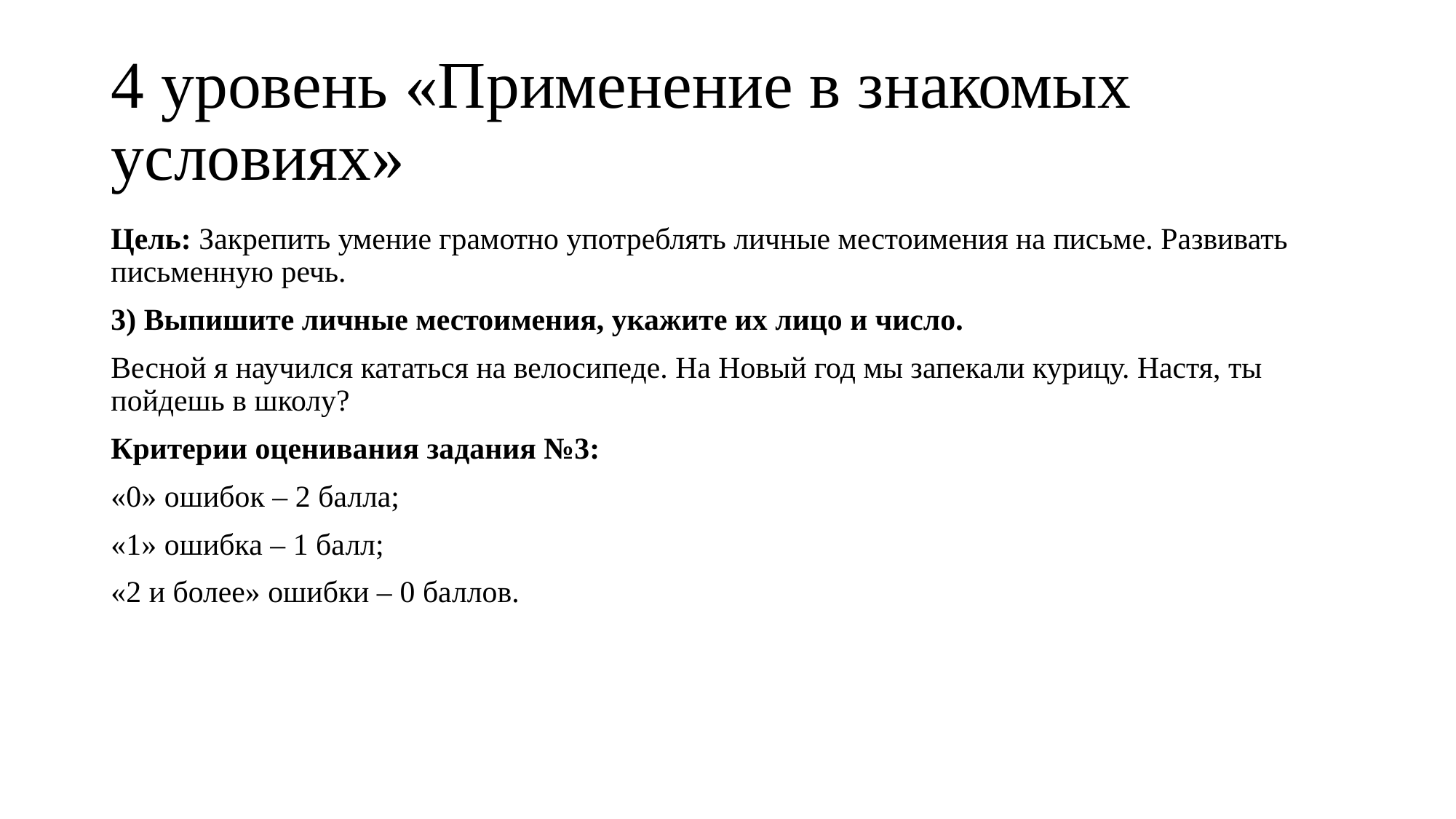

# 4 уровень «Применение в знакомых условиях»
Цель: Закрепить умение грамотно употреблять личные местоимения на письме. Развивать письменную речь.
3) Выпишите личные местоимения, укажите их лицо и число.
Весной я научился кататься на велосипеде. На Новый год мы запекали курицу. Настя, ты пойдешь в школу?
Критерии оценивания задания №3:
«0» ошибок – 2 балла;
«1» ошибка – 1 балл;
«2 и более» ошибки – 0 баллов.